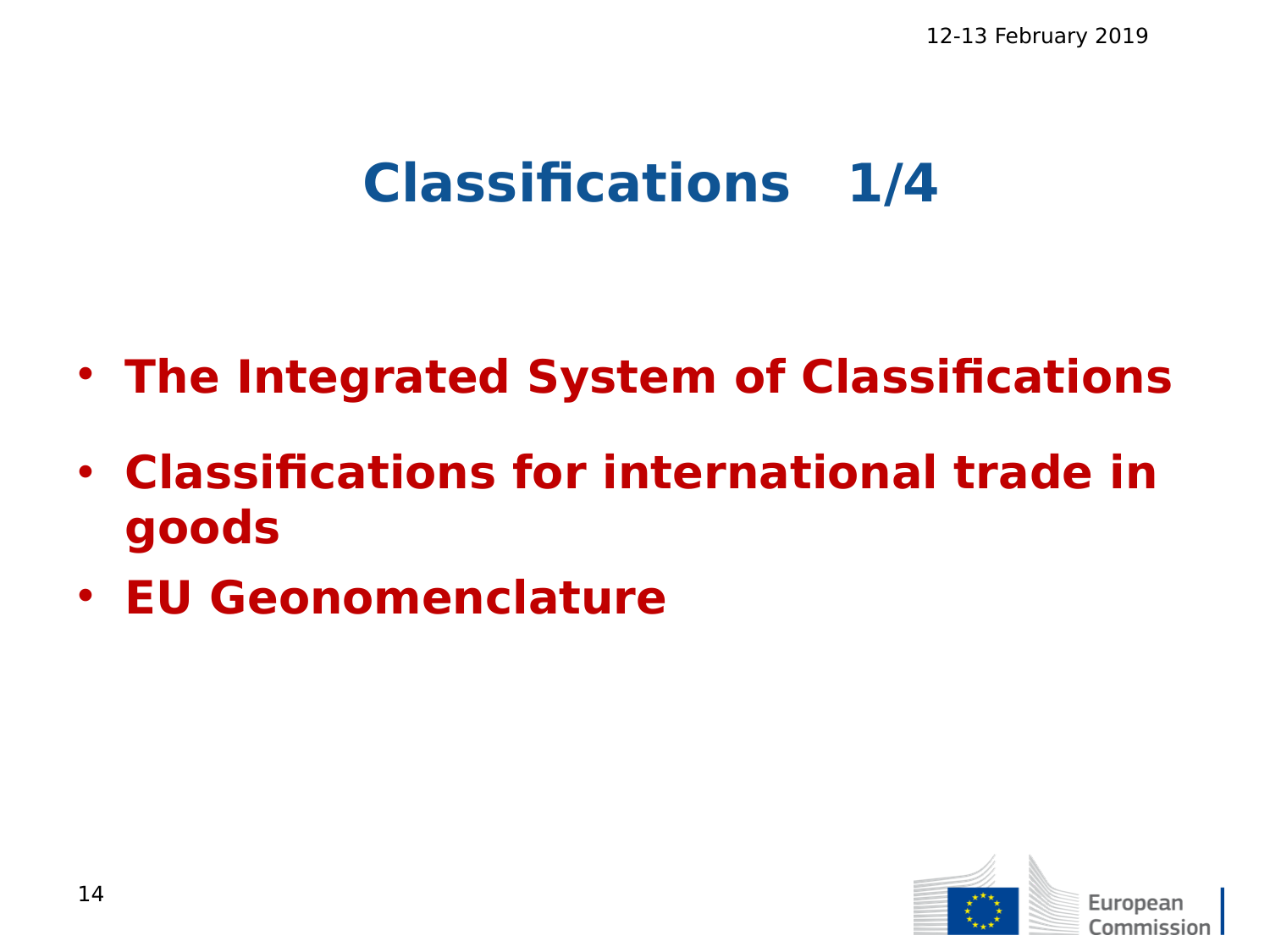

12-13 February 2019
Classifications   1/4
The Integrated System of Classifications
Classifications for international trade in goods
EU Geonomenclature

14